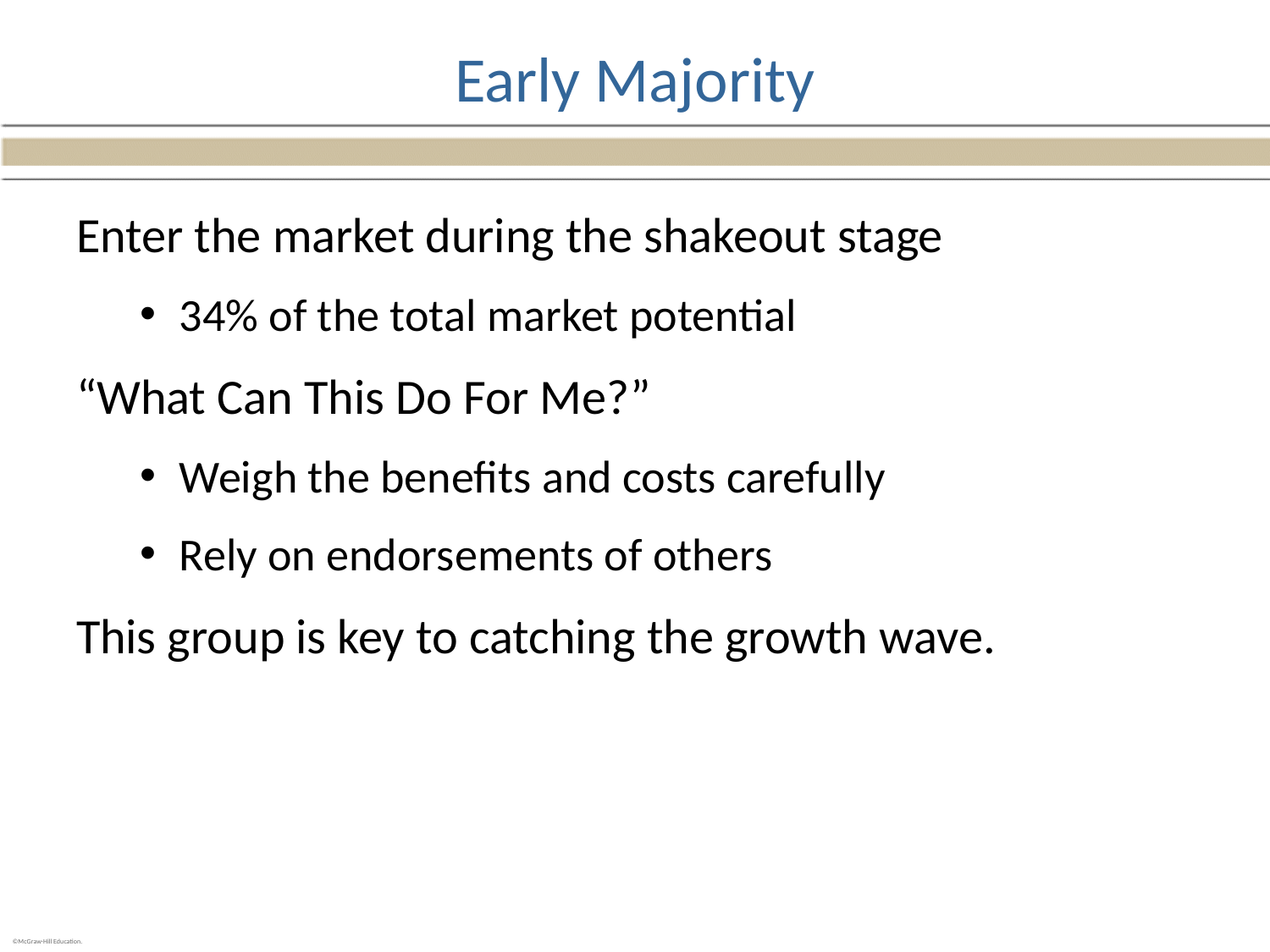

# Early Majority
Enter the market during the shakeout stage
34% of the total market potential
“What Can This Do For Me?”
Weigh the benefits and costs carefully
Rely on endorsements of others
This group is key to catching the growth wave.